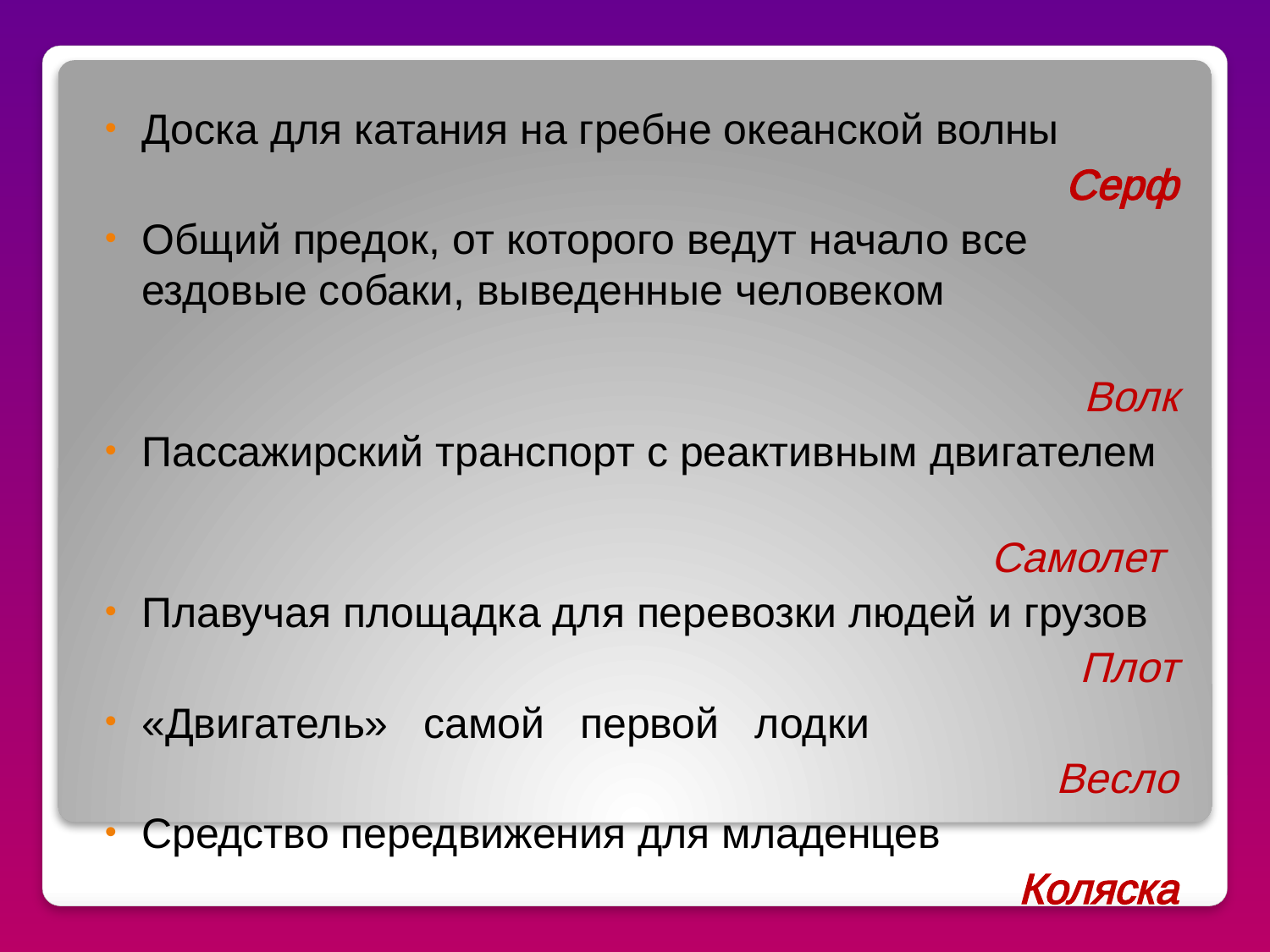

# Доска для катания на гребне океанской волны
                                                                        Серф
Общий предок, от которого ведут начало все ездовые собаки, выведенные человеком
                                                                               Волк
Пассажирский транспорт с реактивным двигателем
                                                            Самолет
Плавучая площадка для перевозки людей и грузов
                                                                               Плот
«Двигатель»   самой   первой   лодки
                                                               Весло
Средство передвижения для младенцев
                                                                        Коляска